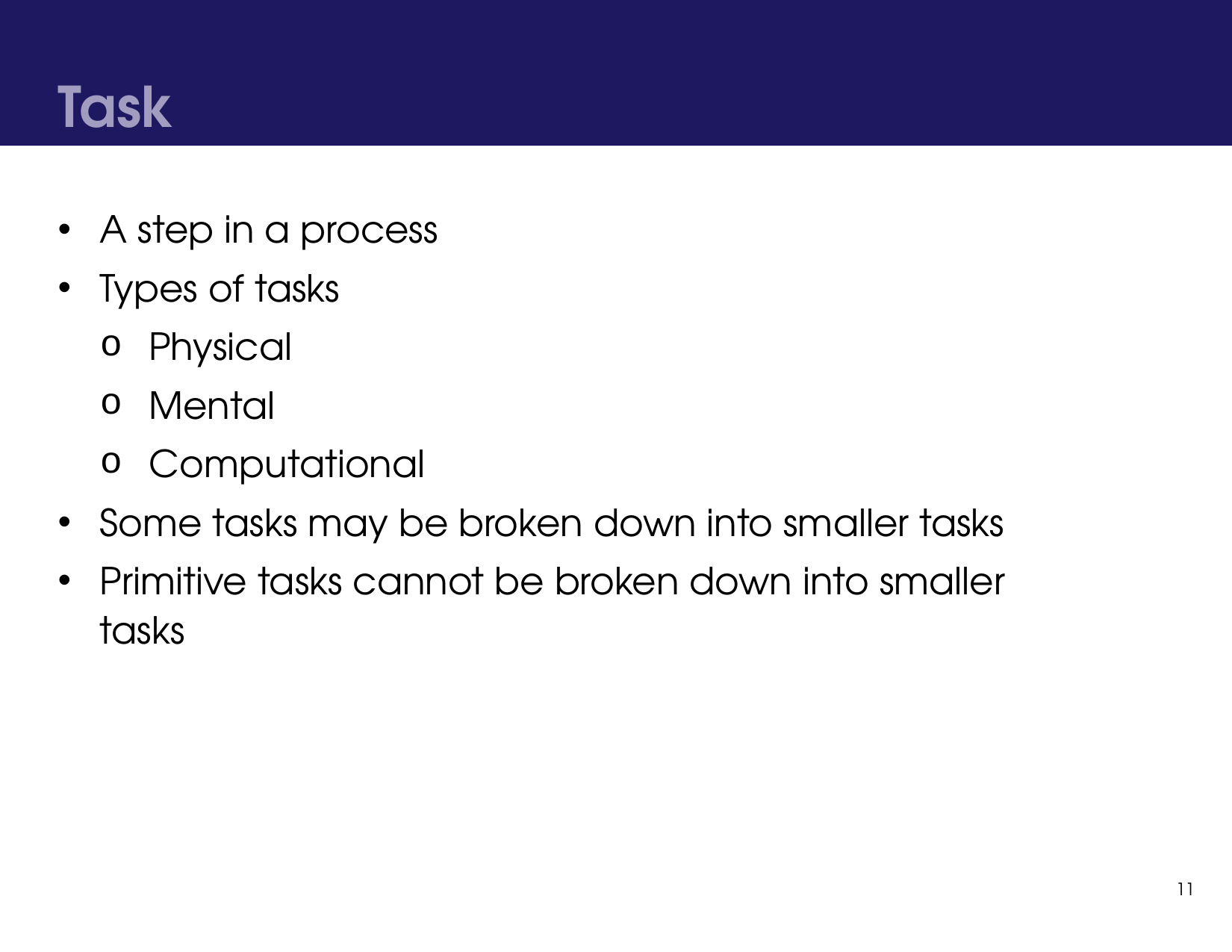

# Task
A step in a process
Types of tasks
Physical
Mental
Computational
Some tasks may be broken down into smaller tasks
Primitive tasks cannot be broken down into smaller tasks

11